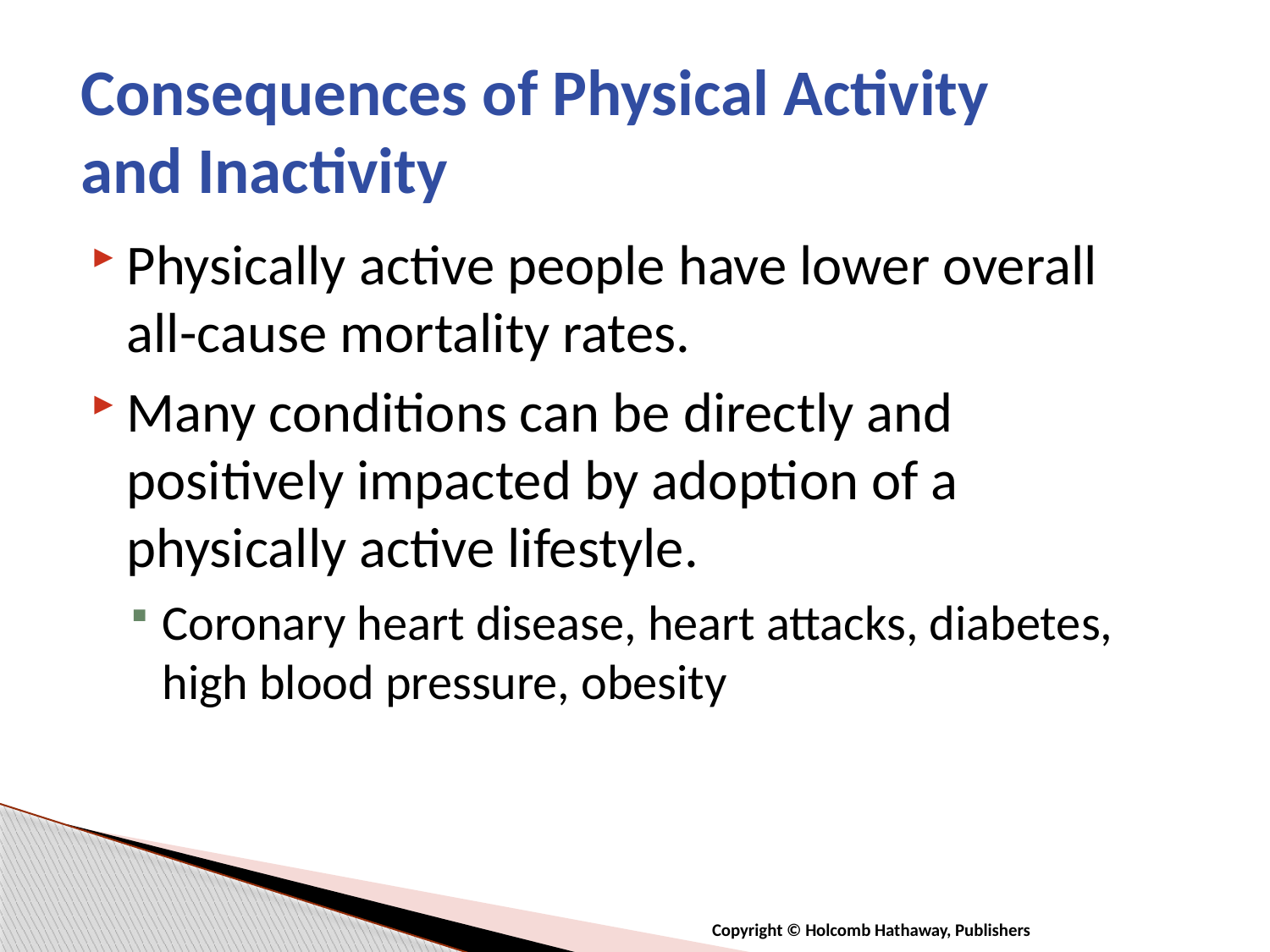

# Consequences of Physical Activity and Inactivity
Physically active people have lower overall all-cause mortality rates.
Many conditions can be directly and positively impacted by adoption of a physically active lifestyle.
Coronary heart disease, heart attacks, diabetes, high blood pressure, obesity

Copyright © Holcomb Hathaway, Publishers